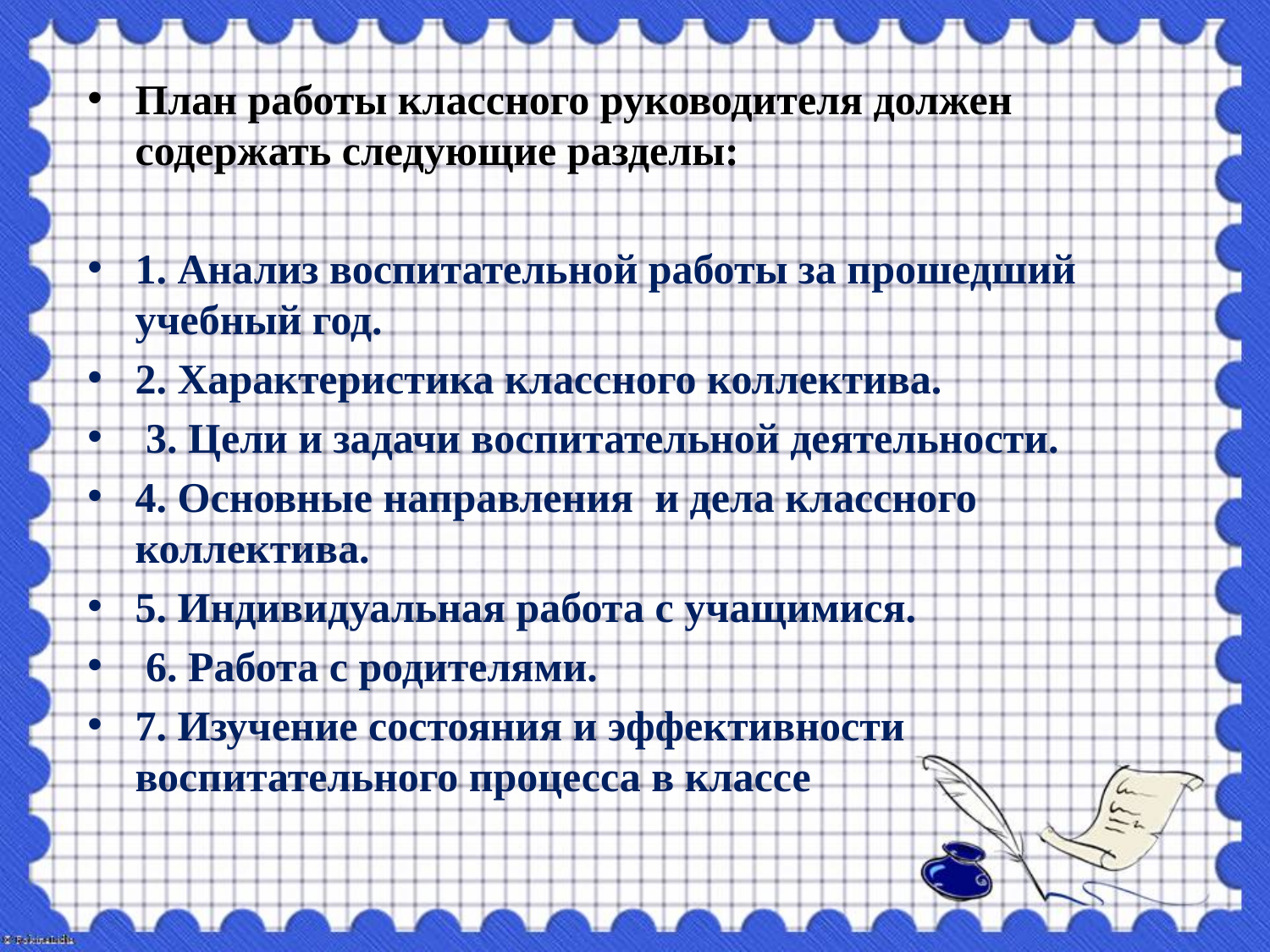

План работы классного руководителя должен содержать следующие разделы:

1. Анализ воспитательной работы за прошедший учебный год.
2. Характеристика классного коллектива.
 3. Цели и задачи воспитательной деятельности.
4. Основные направления  и дела классного коллектива.
5. Индивидуальная работа с учащимися.
 6. Работа с родителями.
7. Изучение состояния и эффективности воспитательного процесса в классе